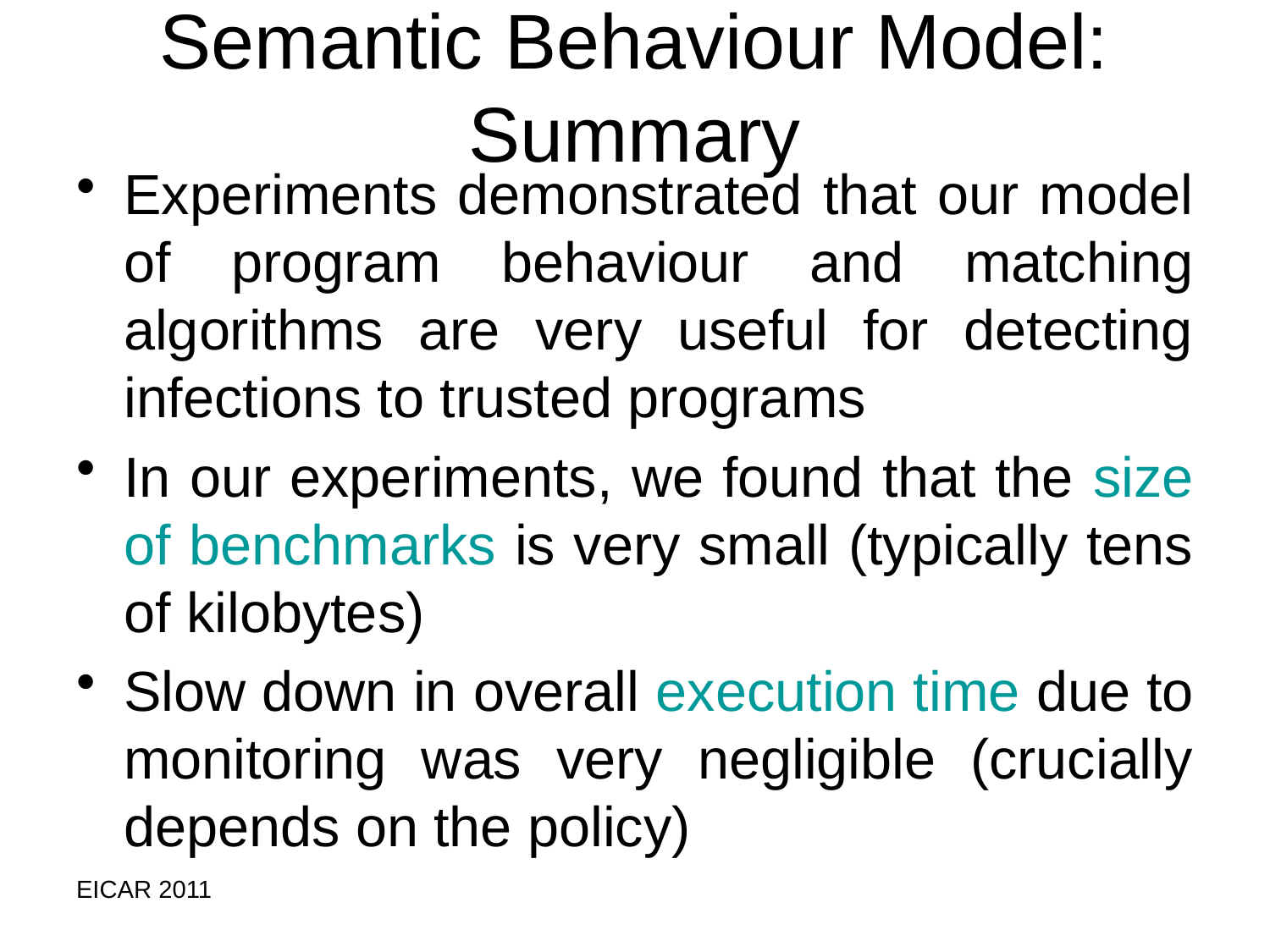

Semantic Behaviour Model: Summary
Experiments demonstrated that our model of program behaviour and matching algorithms are very useful for detecting infections to trusted programs
In our experiments, we found that the size of benchmarks is very small (typically tens of kilobytes)
Slow down in overall execution time due to monitoring was very negligible (crucially depends on the policy)
EICAR 2011